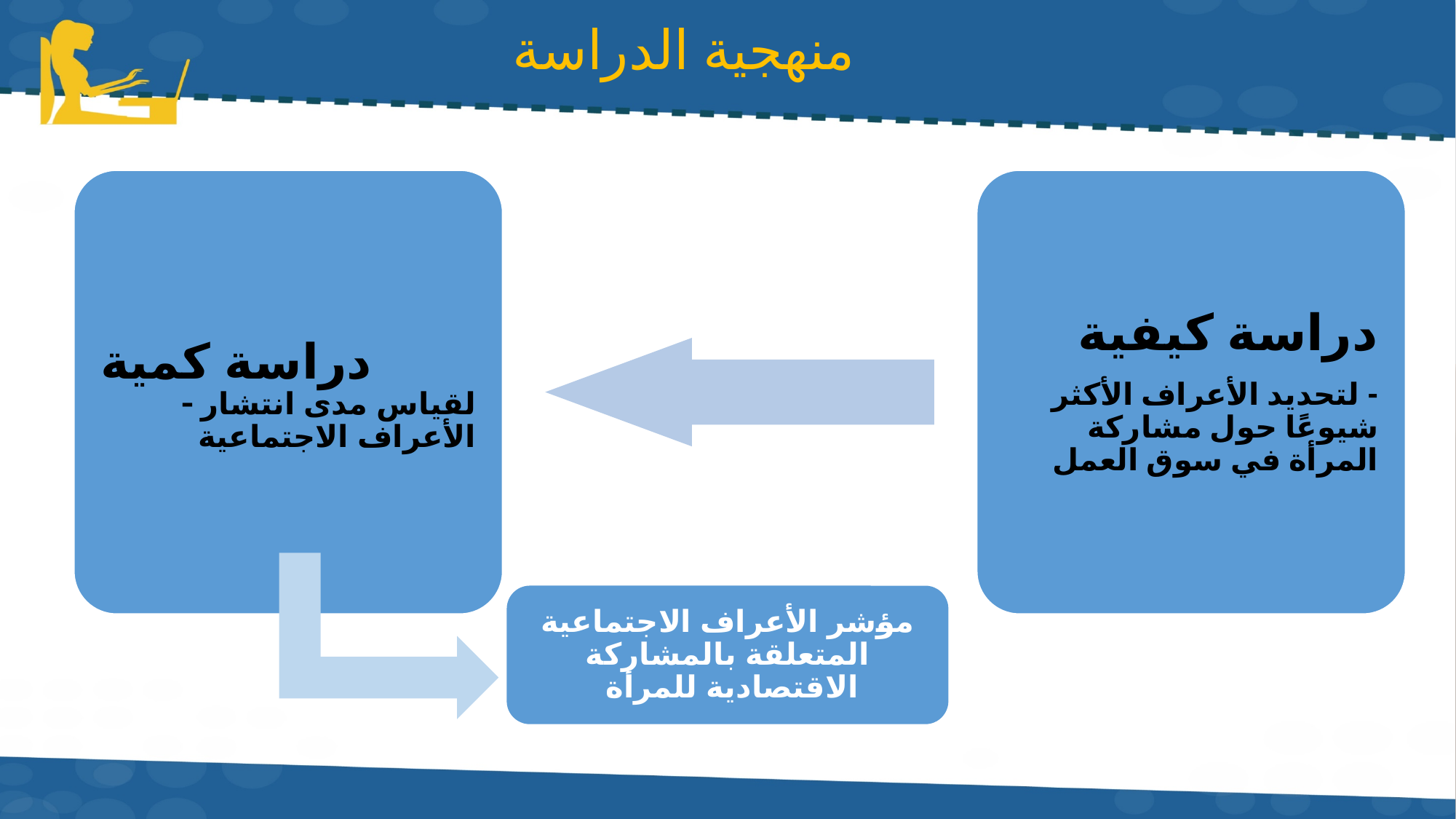

# منهجية الدراسة
دراسة كمية
- لقياس مدى انتشار الأعراف الاجتماعية
دراسة كيفية
- لتحديد الأعراف الأكثر شيوعًا حول مشاركة المرأة في سوق العمل

مؤشر الأعراف الاجتماعية المتعلقة بالمشاركة الاقتصادية للمرأة